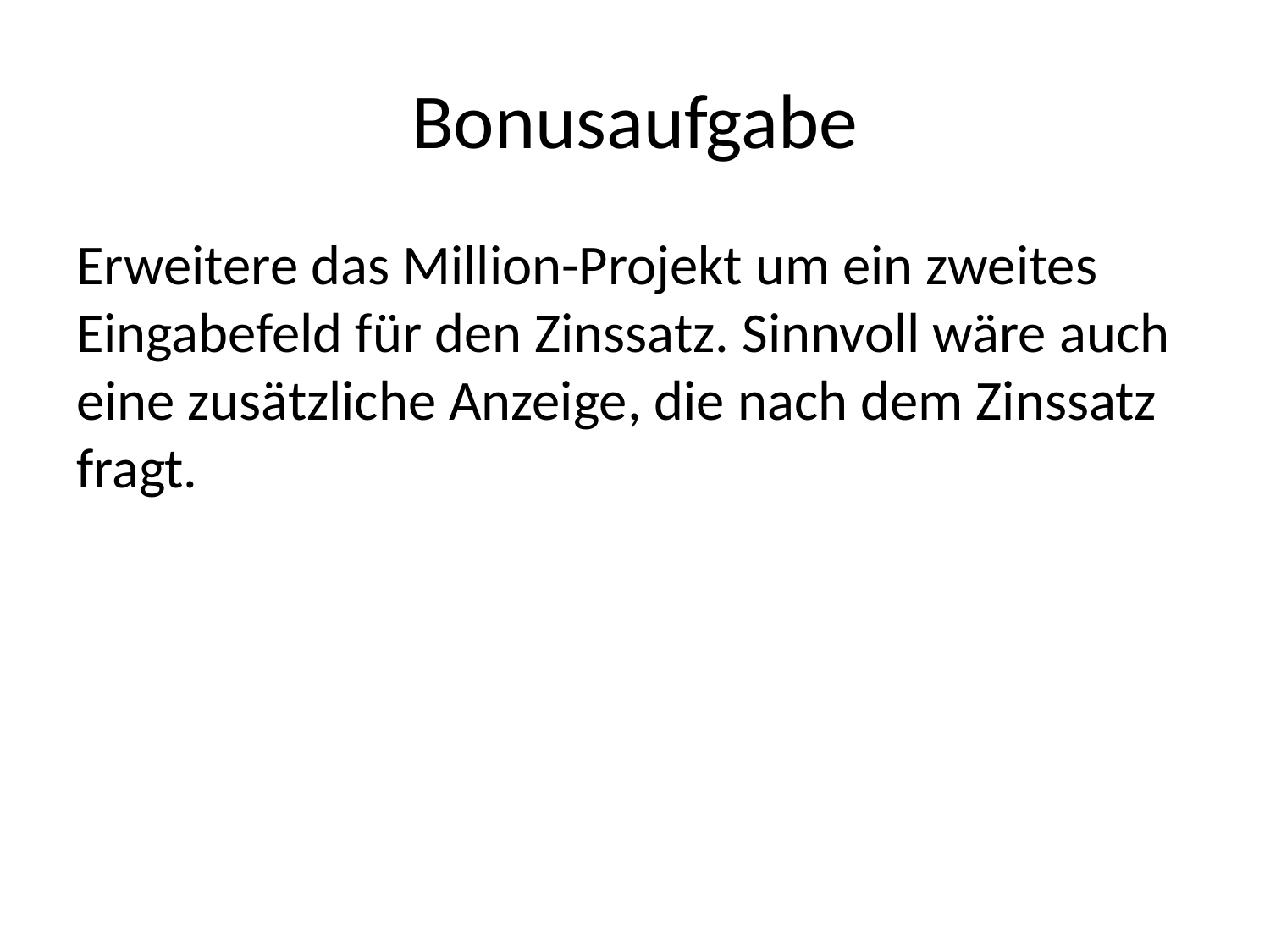

# Bonusaufgabe
Erweitere das Million-Projekt um ein zweites Eingabefeld für den Zinssatz. Sinnvoll wäre auch eine zusätzliche Anzeige, die nach dem Zinssatz fragt.